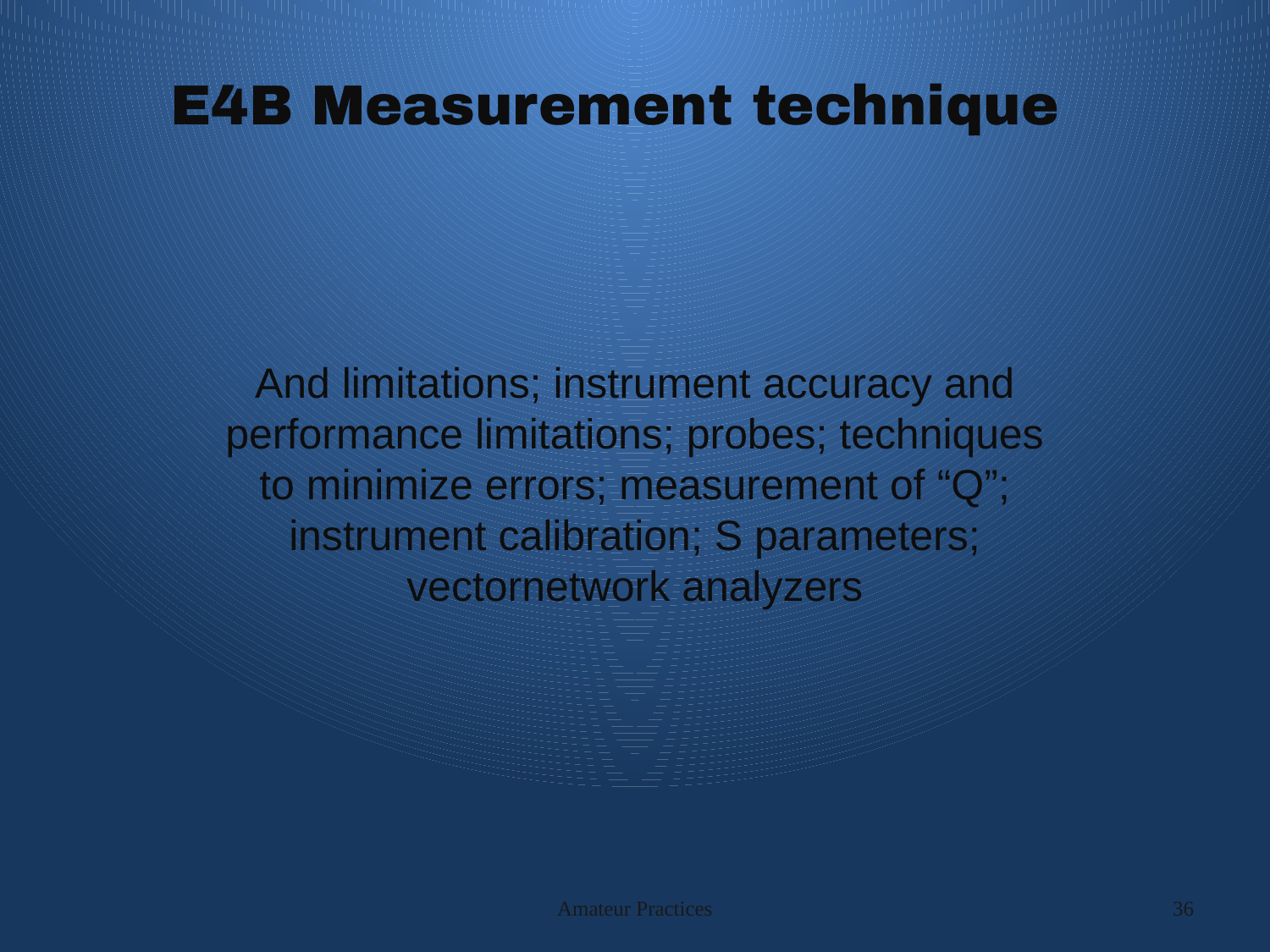

# E4B Measurement technique
And limitations; instrument accuracy and performance limitations; probes; techniques to minimize errors; measurement of “Q”; instrument calibration; S parameters; vectornetwork analyzers
Amateur Practices
36